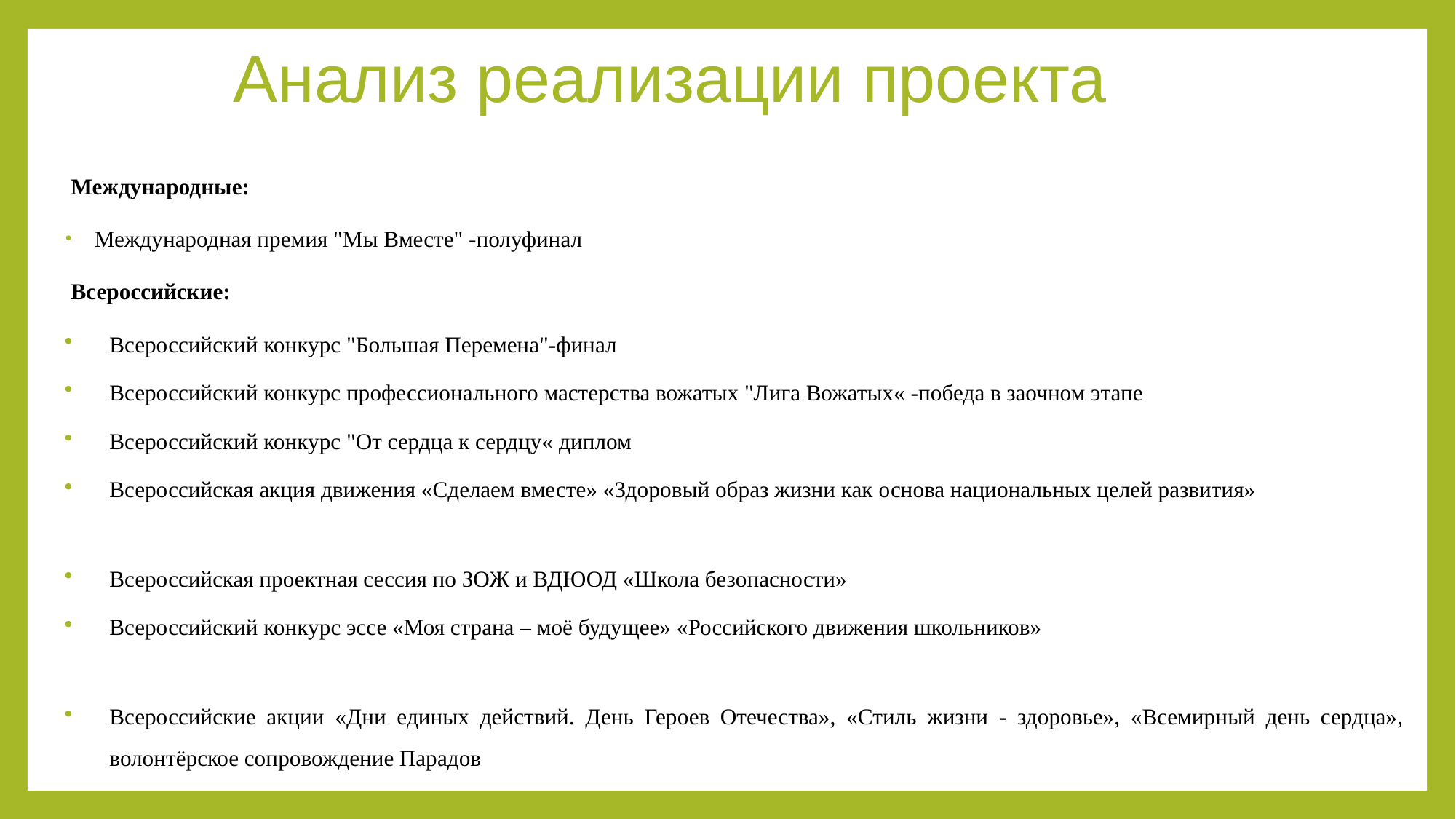

# Анализ реализации проекта
Международные:
Международная премия "Мы Вместе" -полуфинал
Всероссийские:
Всероссийский конкурс "Большая Перемена"-финал
Всероссийский конкурс профессионального мастерства вожатых "Лига Вожатых« -победа в заочном этапе
Всероссийский конкурс "От сердца к сердцу« диплом
Всероссийская акция движения «Сделаем вместе» «Здоровый образ жизни как основа национальных целей развития»
Всероссийская проектная сессия по ЗОЖ и ВДЮОД «Школа безопасности»
Всероссийский конкурс эссе «Моя страна – моё будущее» «Российского движения школьников»
Всероссийские акции «Дни единых действий. День Героев Отечества», «Стиль жизни - здоровье», «Всемирный день сердца», волонтёрское сопровождение Парадов